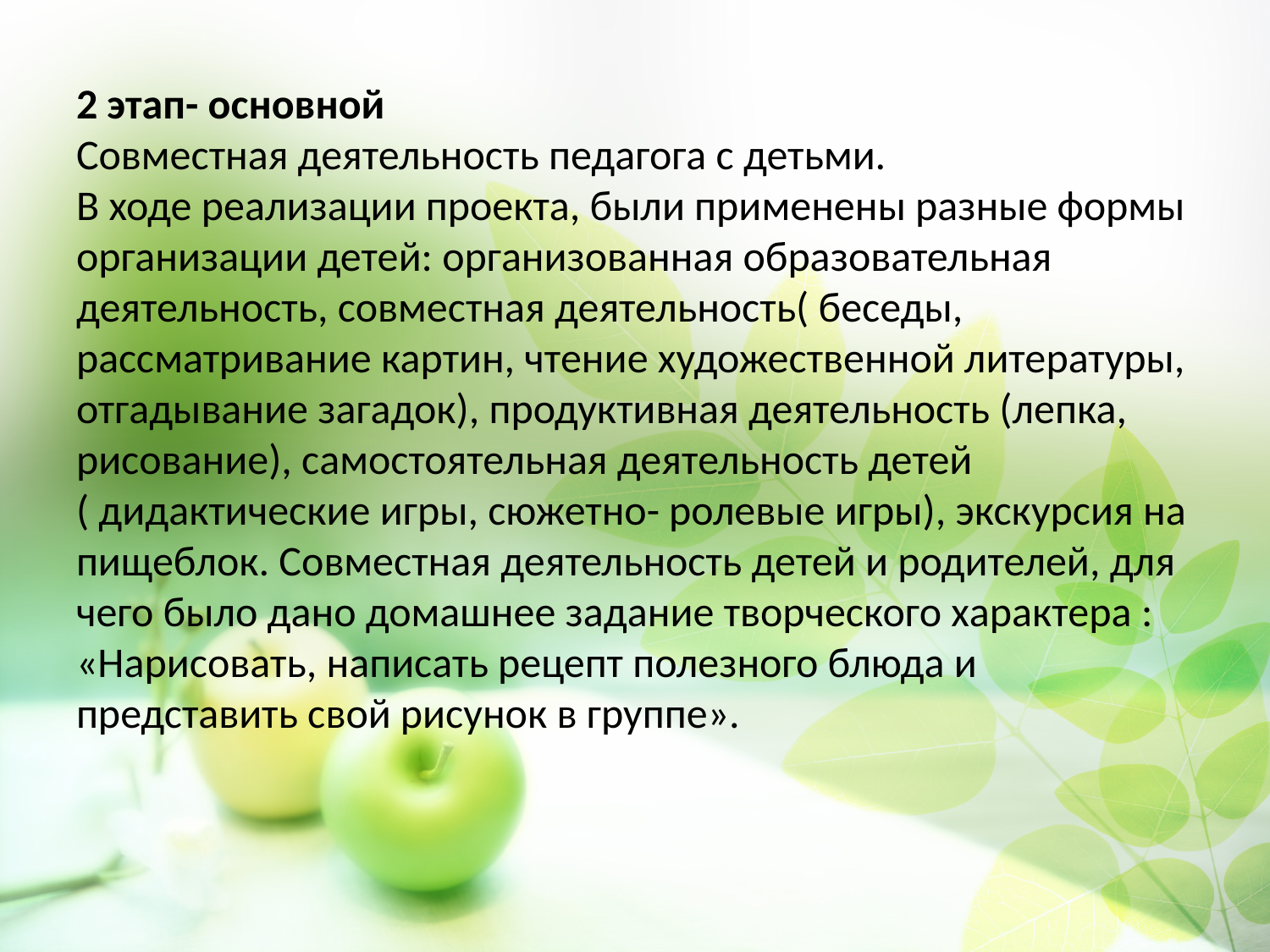

# 2 этап- основной Совместная деятельность педагога с детьми. В ходе реализации проекта, были применены разные формы организации детей: организованная образовательная деятельность, совместная деятельность( беседы, рассматривание картин, чтение художественной литературы, отгадывание загадок), продуктивная деятельность (лепка, рисование), самостоятельная деятельность детей ( дидактические игры, сюжетно- ролевые игры), экскурсия на пищеблок. Совместная деятельность детей и родителей, для чего было дано домашнее задание творческого характера : «Нарисовать, написать рецепт полезного блюда и представить свой рисунок в группе».